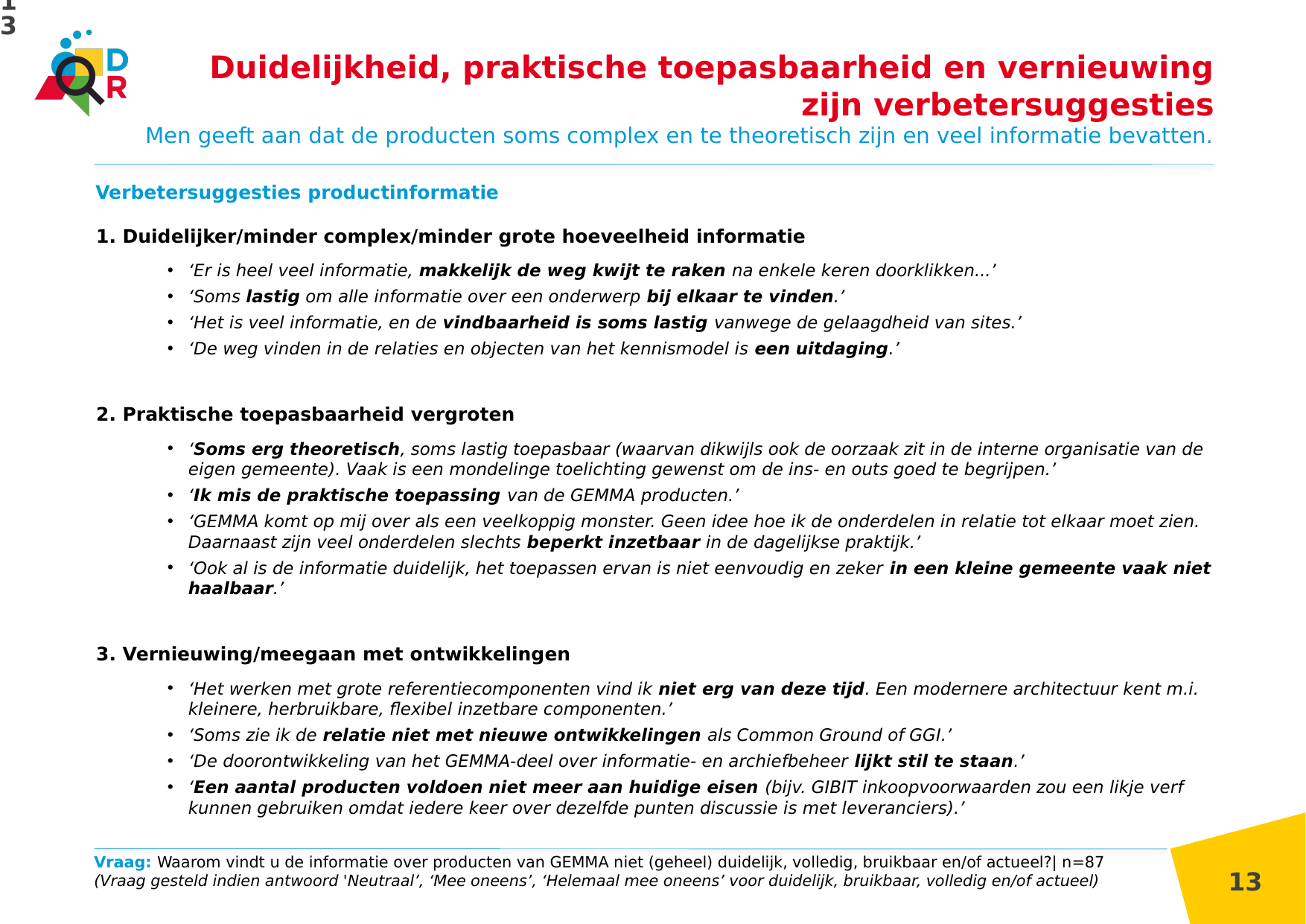

13
Duidelijkheid, praktische toepasbaarheid en vernieuwing zijn verbetersuggesties
Men geeft aan dat de producten soms complex en te theoretisch zijn en veel informatie bevatten.
Verbetersuggesties productinformatie
1. Duidelijker/minder complex/minder grote hoeveelheid informatie

‘Er is heel veel informatie, makkelijk de weg kwijt te raken na enkele keren doorklikken...’

‘Soms lastig om alle informatie over een onderwerp bij elkaar te vinden.’

‘Het is veel informatie, en de vindbaarheid is soms lastig vanwege de gelaagdheid van sites.’

‘De weg vinden in de relaties en objecten van het kennismodel is een uitdaging.’

2. Praktische toepasbaarheid vergroten

‘Soms erg theoretisch, soms lastig toepasbaar (waarvan dikwijls ook de oorzaak zit in de interne organisatie van de eigen gemeente). Vaak is een mondelinge toelichting gewenst om de ins- en outs goed te begrijpen.’

‘Ik mis de praktische toepassing van de GEMMA producten.’

‘GEMMA komt op mij over als een veelkoppig monster. Geen idee hoe ik de onderdelen in relatie tot elkaar moet zien. Daarnaast zijn veel onderdelen slechts beperkt inzetbaar in de dagelijkse praktijk.’

‘Ook al is de informatie duidelijk, het toepassen ervan is niet eenvoudig en zeker in een kleine gemeente vaak niet haalbaar.’

3. Vernieuwing/meegaan met ontwikkelingen

‘Het werken met grote referentiecomponenten vind ik niet erg van deze tijd. Een modernere architectuur kent m.i. kleinere, herbruikbare, flexibel inzetbare componenten.’

‘Soms zie ik de relatie niet met nieuwe ontwikkelingen als Common Ground of GGI.’

‘De doorontwikkeling van het GEMMA-deel over informatie- en archiefbeheer lijkt stil te staan.’

‘Een aantal producten voldoen niet meer aan huidige eisen (bijv. GIBIT inkoopvoorwaarden zou een likje verf kunnen gebruiken omdat iedere keer over dezelfde punten discussie is met leveranciers).’

Vraag: Waarom vindt u de informatie over producten van GEMMA niet (geheel) duidelijk, volledig, bruikbaar en/of actueel?| n=87
(Vraag gesteld indien antwoord 'Neutraal’, ‘Mee oneens’, ‘Helemaal mee oneens’ voor duidelijk, bruikbaar, volledig en/of actueel)
13